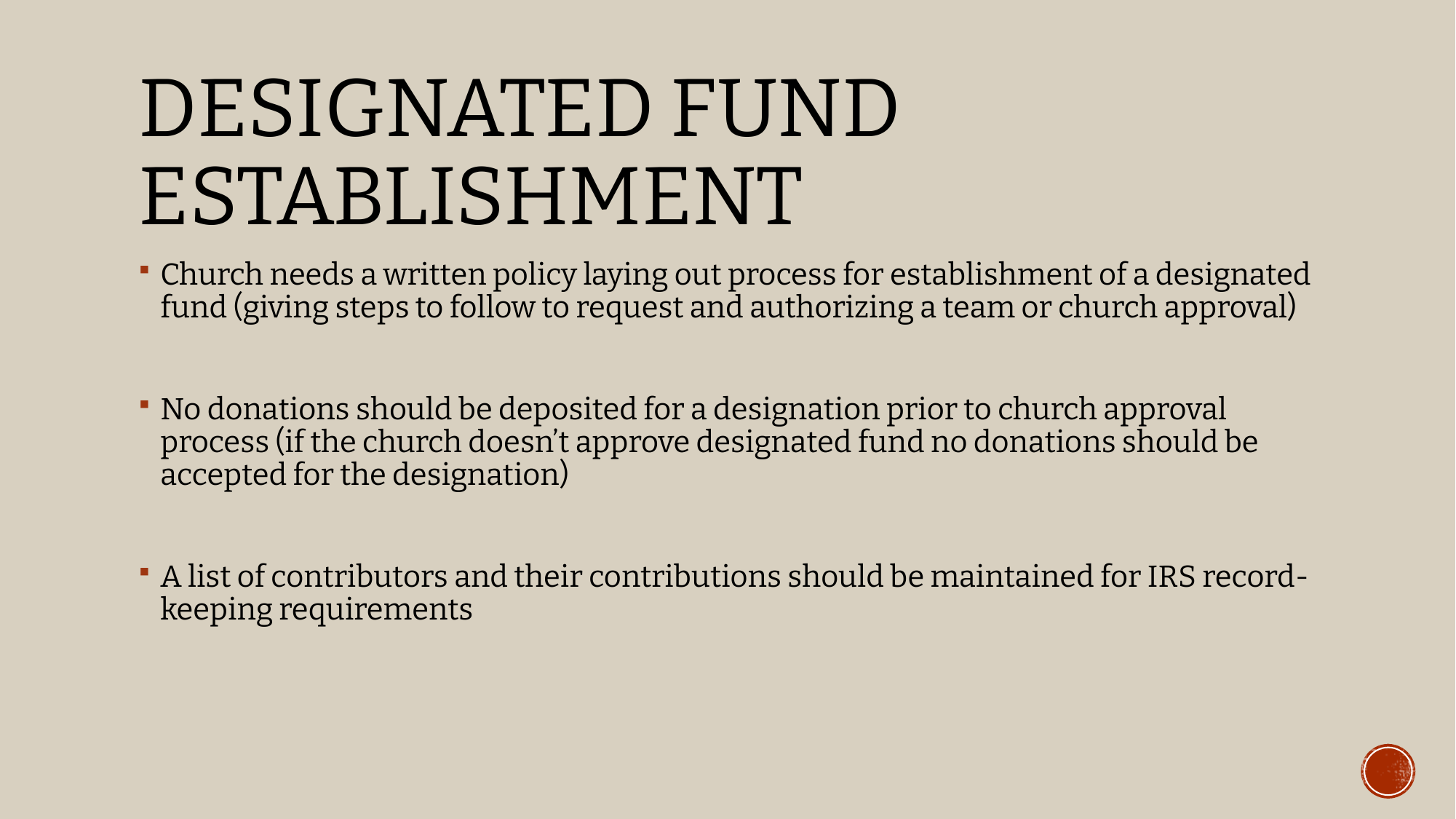

# designated Fund establishment
Church needs a written policy laying out process for establishment of a designated fund (giving steps to follow to request and authorizing a team or church approval)

No donations should be deposited for a designation prior to church approval process (if the church doesn’t approve designated fund no donations should be accepted for the designation)

A list of contributors and their contributions should be maintained for IRS record-keeping requirements